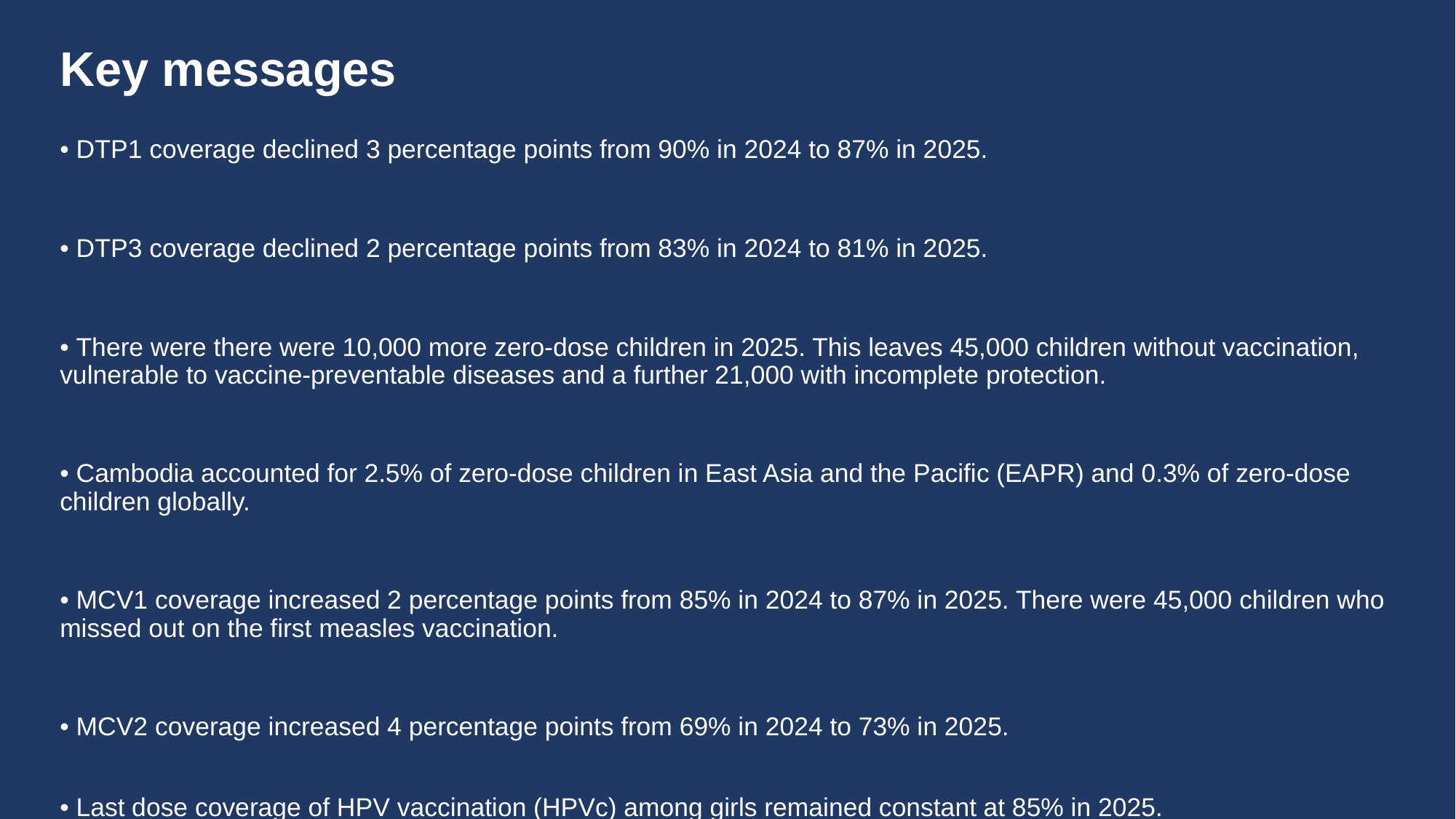

# Key messages
• DTP1 coverage declined 3 percentage points from 90% in 2024 to 87% in 2025.

• DTP3 coverage declined 2 percentage points from 83% in 2024 to 81% in 2025.

• There were there were 10,000 more zero-dose children in 2025. This leaves 45,000 children without vaccination, vulnerable to vaccine-preventable diseases and a further 21,000 with incomplete protection.

• Cambodia accounted for 2.5% of zero-dose children in East Asia and the Pacific (EAPR) and 0.3% of zero-dose children globally.

• MCV1 coverage increased 2 percentage points from 85% in 2024 to 87% in 2025. There were 45,000 children who missed out on the first measles vaccination.

• MCV2 coverage increased 4 percentage points from 69% in 2024 to 73% in 2025.

• Last dose coverage of HPV vaccination (HPVc) among girls remained constant at 85% in 2025.